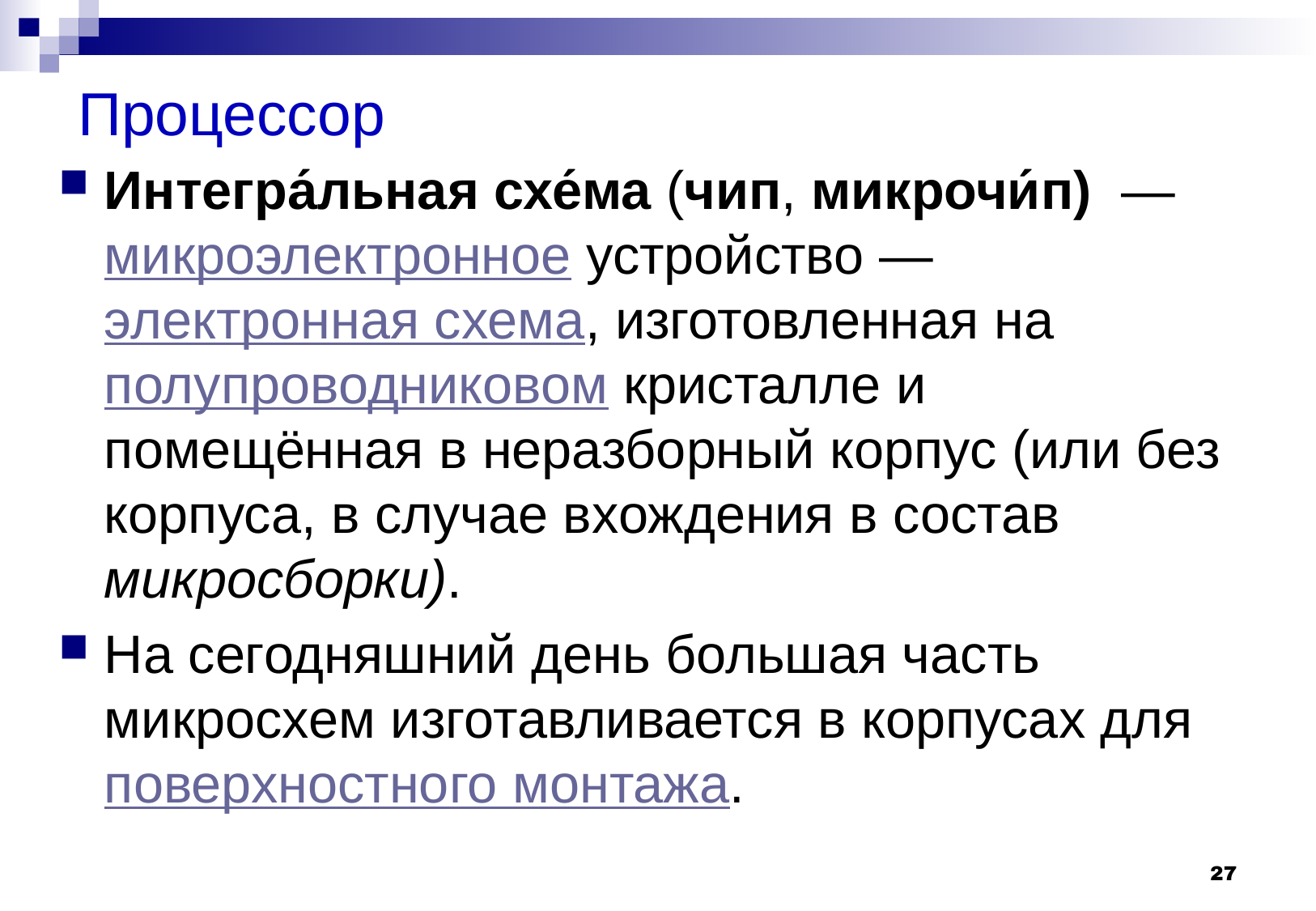

# Процессор
Интегра́льная схе́ма (чип, микрочи́п)  —микроэлектронное устройство — электронная схема, изготовленная на полупроводниковом кристалле и помещённая в неразборный корпус (или без корпуса, в случае вхождения в состав микросборки).
На сегодняшний день большая часть микросхем изготавливается в корпусах для поверхностного монтажа.
27